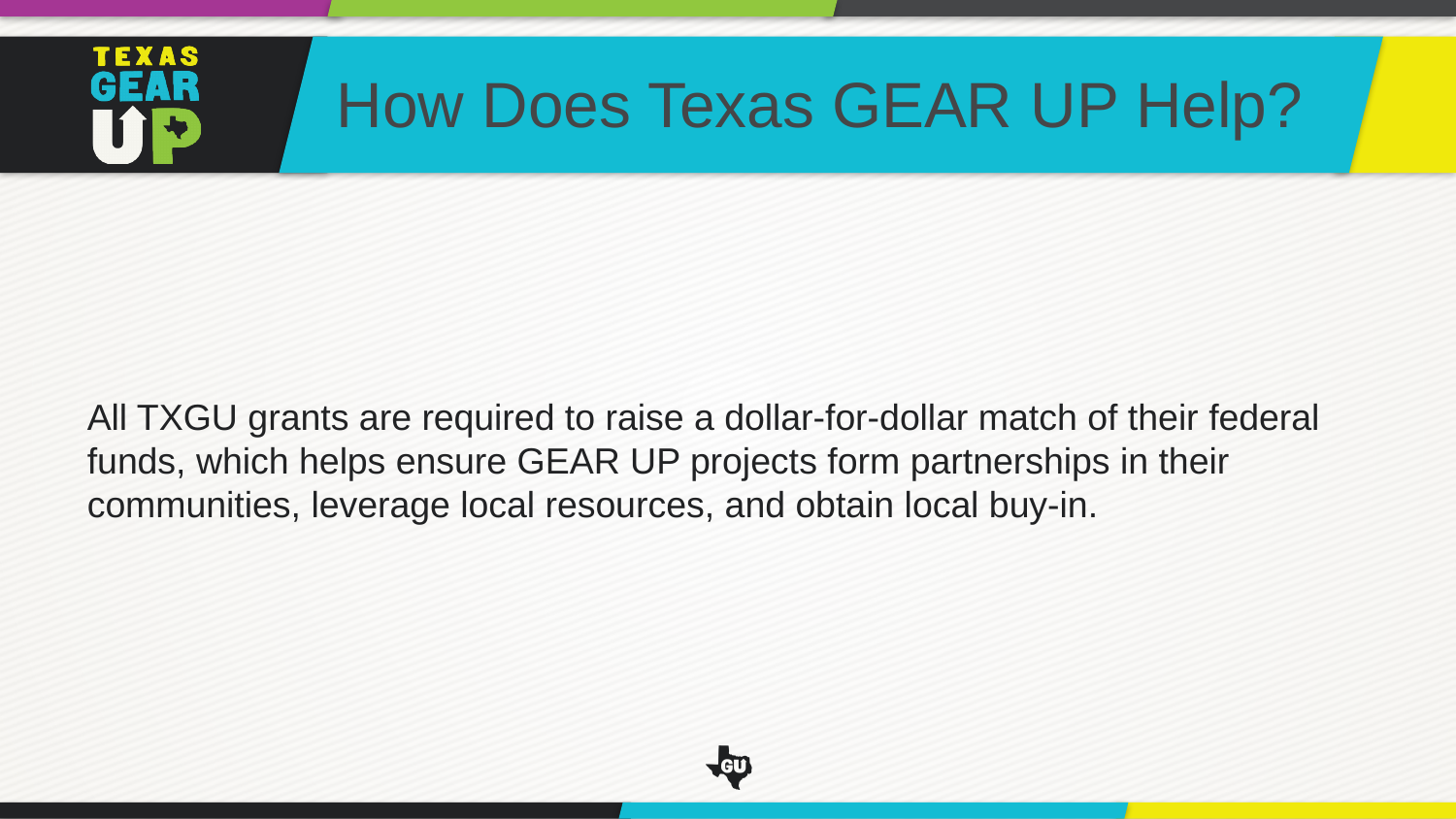

How Does Texas GEAR UP Help?
All TXGU grants are required to raise a dollar-for-dollar match of their federal funds, which helps ensure GEAR UP projects form partnerships in their communities, leverage local resources, and obtain local buy-in.